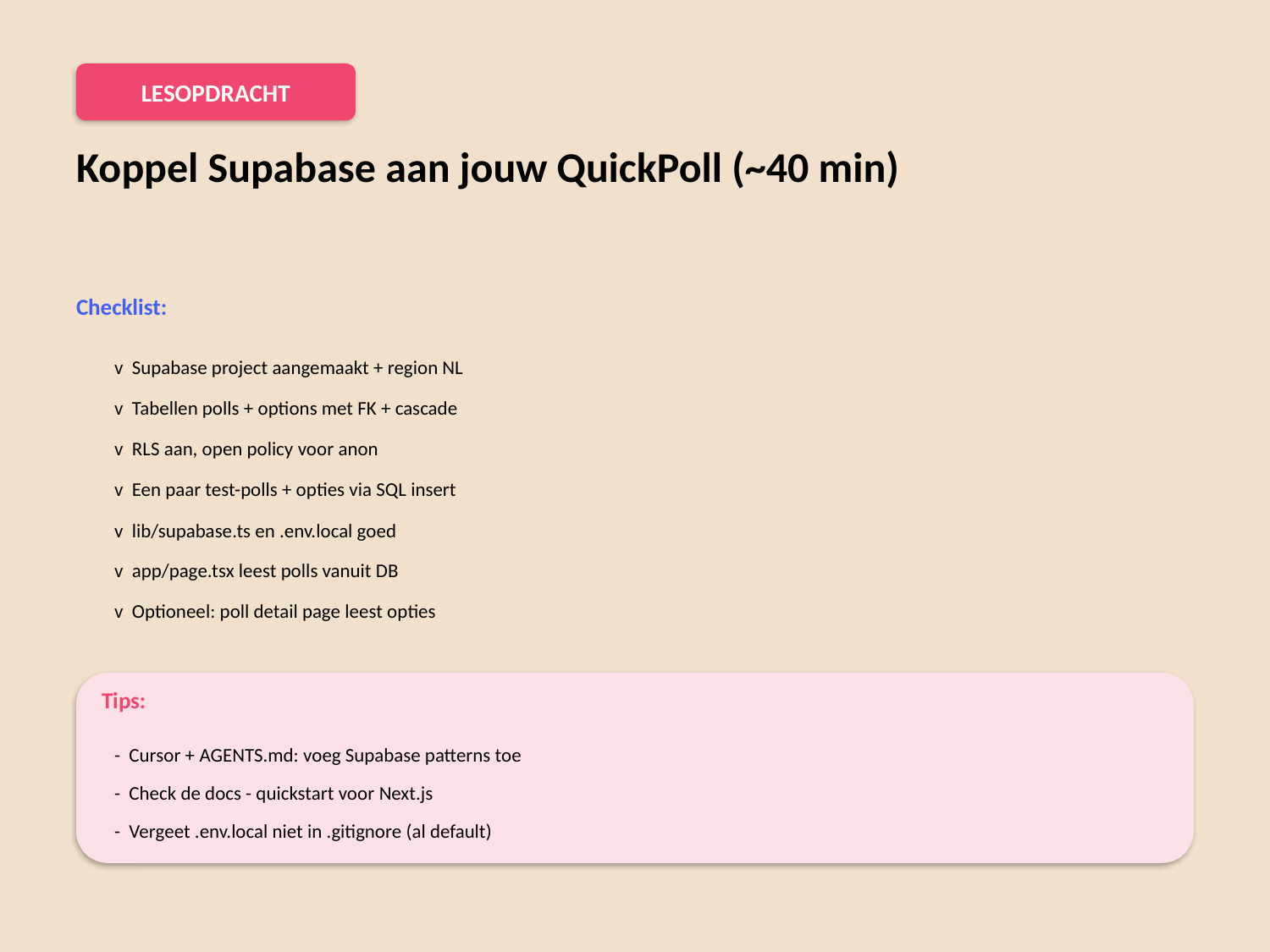

LESOPDRACHT
Koppel Supabase aan jouw QuickPoll (~40 min)
Checklist:
v  Supabase project aangemaakt + region NL
v  Tabellen polls + options met FK + cascade
v  RLS aan, open policy voor anon
v  Een paar test-polls + opties via SQL insert
v  lib/supabase.ts en .env.local goed
v  app/page.tsx leest polls vanuit DB
v  Optioneel: poll detail page leest opties

Tips:
-  Cursor + AGENTS.md: voeg Supabase patterns toe
-  Check de docs - quickstart voor Next.js
-  Vergeet .env.local niet in .gitignore (al default)